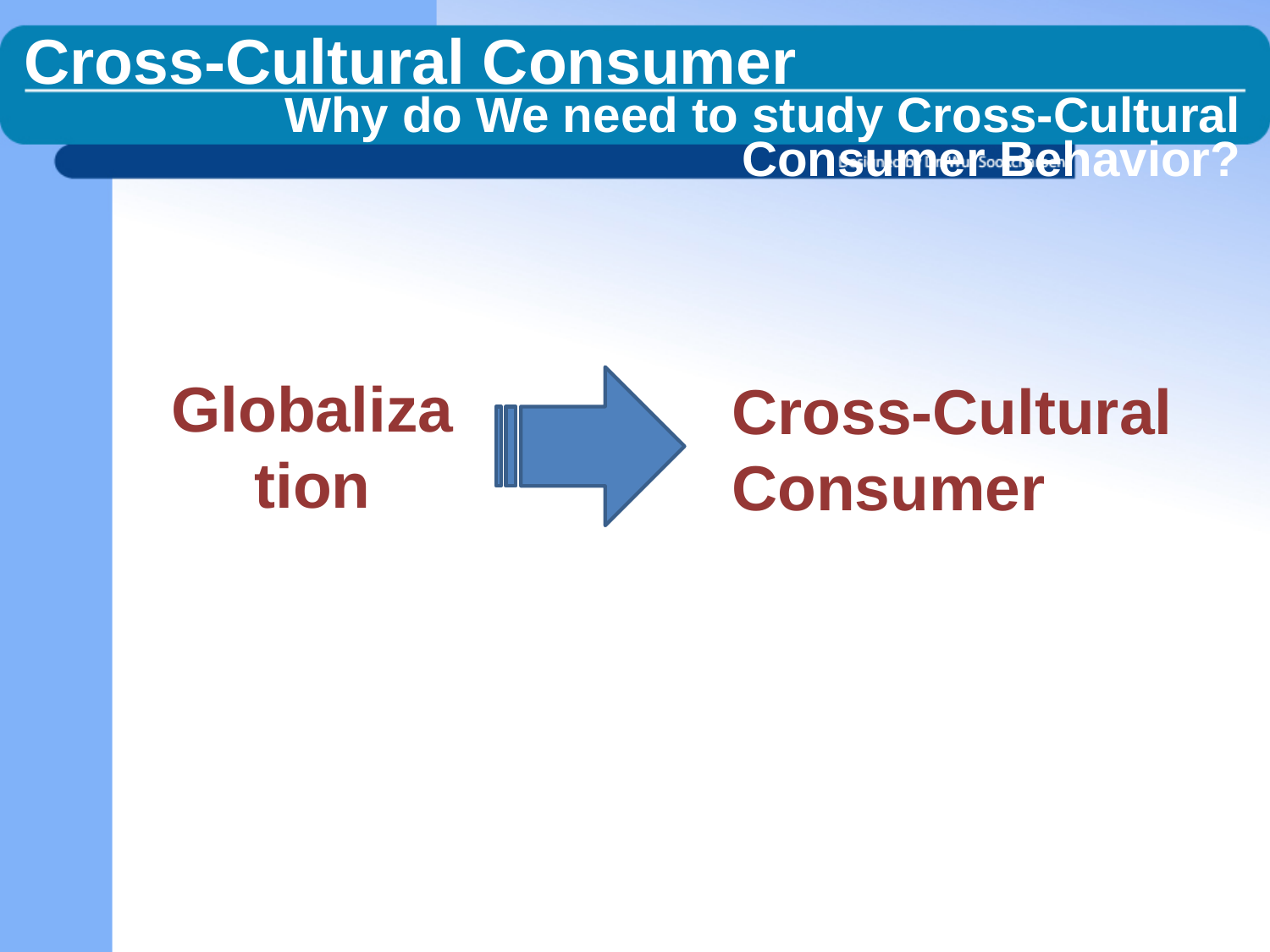

Cross-Cultural Consumer
Why do We need to study Cross-Cultural Consumer Behavior?

Globalization
Cross-Cultural Consumer